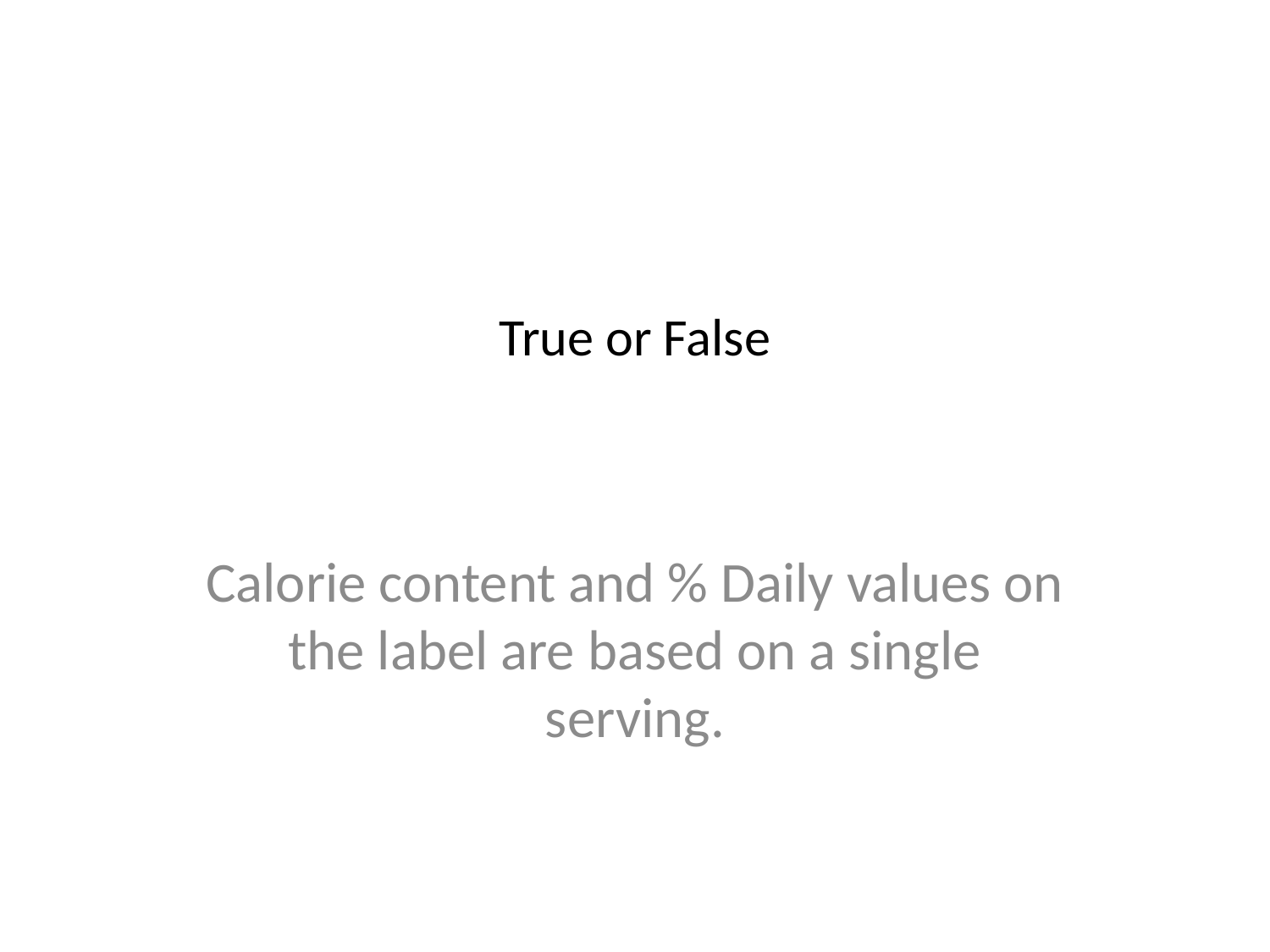

# True or False
Calorie content and % Daily values on the label are based on a single serving.